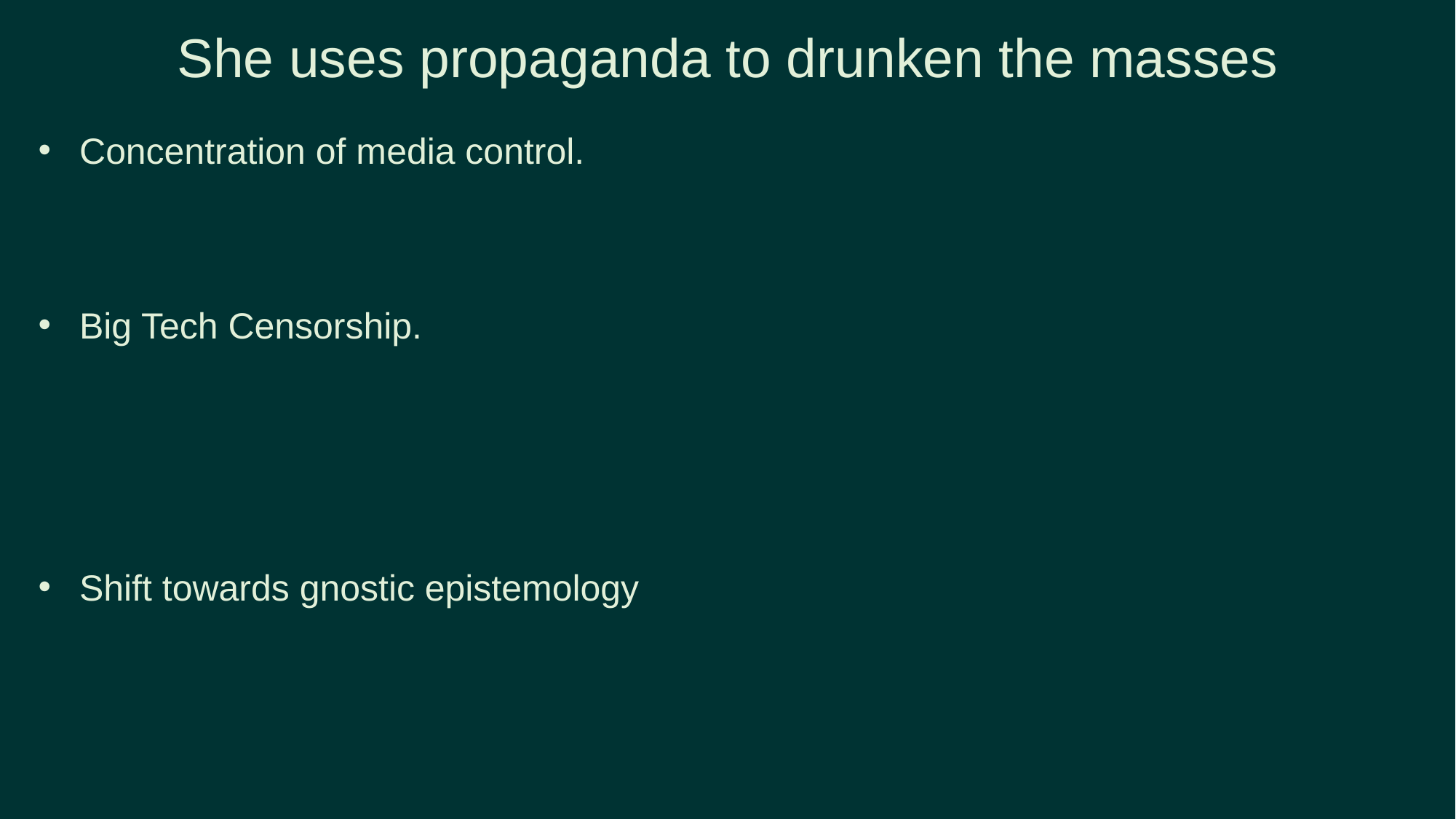

# She uses propaganda to drunken the masses
Concentration of media control.

Big Tech Censorship.

Shift towards gnostic epistemology